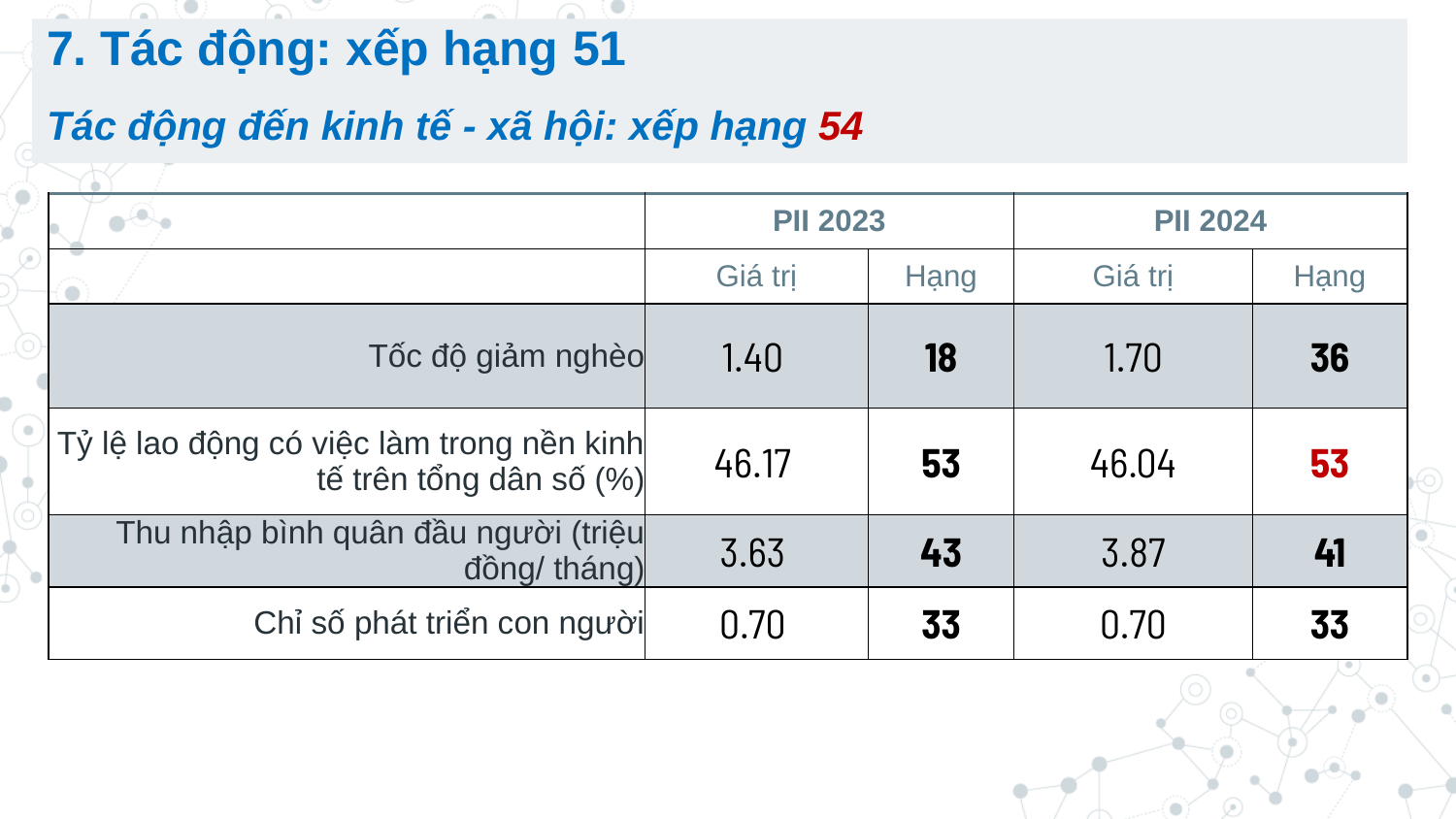

7. Tác động: xếp hạng 51
Tác động đến kinh tế - xã hội: xếp hạng 54
|  | PII 2023 |  | PII 2024 |  |
| --- | --- | --- | --- | --- |
|  | Giá trị | Hạng | Giá trị | Hạng |
| Tốc độ giảm nghèo | 1.40 | 18 | 1.70 | 36 |
| Tỷ lệ lao động có việc làm trong nền kinh tế trên tổng dân số (%) | 46.17 | 53 | 46.04 | 53 |
| Thu nhập bình quân đầu người (triệu đồng/ tháng) | 3.63 | 43 | 3.87 | 41 |
| Chỉ số phát triển con người | 0.70 | 33 | 0.70 | 33 |